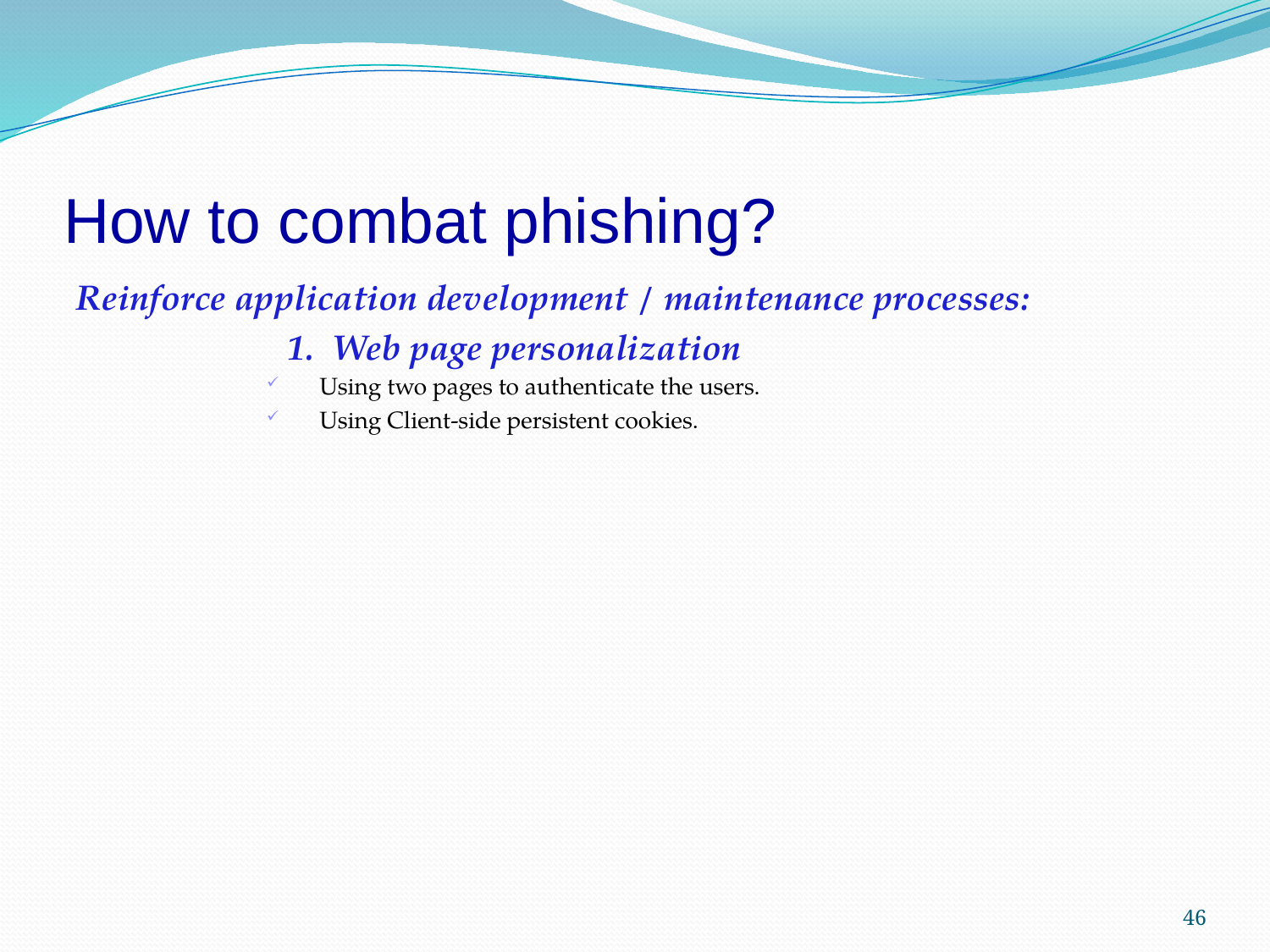

# How to combat phishing?
Reinforce application development / maintenance processes:
		1.  Web page personalization
Using two pages to authenticate the users.
Using Client-side persistent cookies.
46